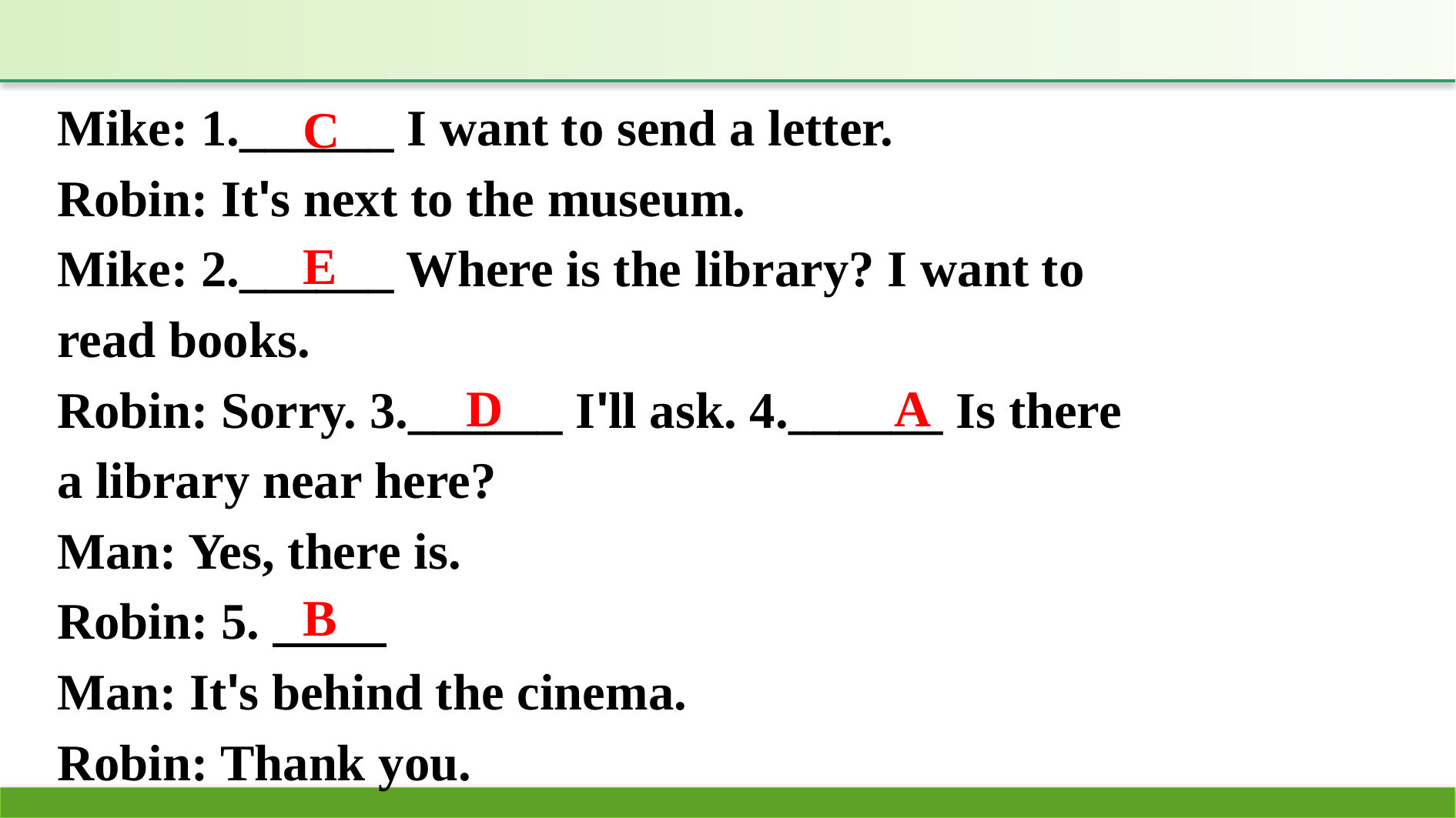

Mike: 1.______ I want to send a letter.
Robin: It's next to the museum.
Mike: 2.______ Where is the library? I want to
read books.
Robin: Sorry. 3.______ I'll ask. 4.______ Is there
a library near here?
Man: Yes, there is.
Robin: 5.　　 
Man: It's behind the cinema.
Robin: Thank you.
C
E
A
D
B